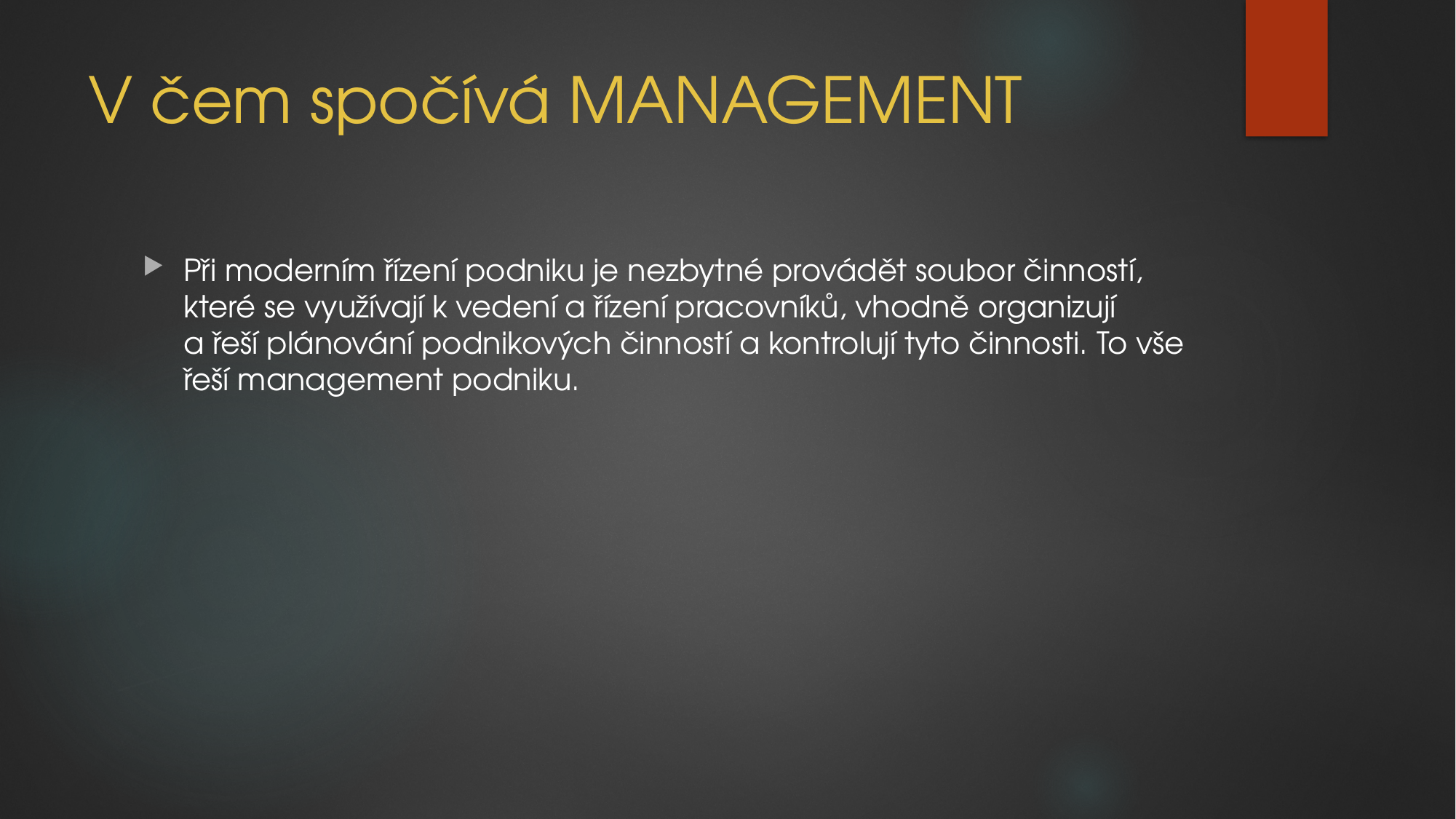

# V čem spočívá MANAGEMENT
Při moderním řízení podniku je nezbytné provádět soubor činností, které se využívají k vedení a řízení pracovníků, vhodně organizují
a řeší plánování podnikových činností a kontrolují tyto činnosti. To vše řeší management podniku.